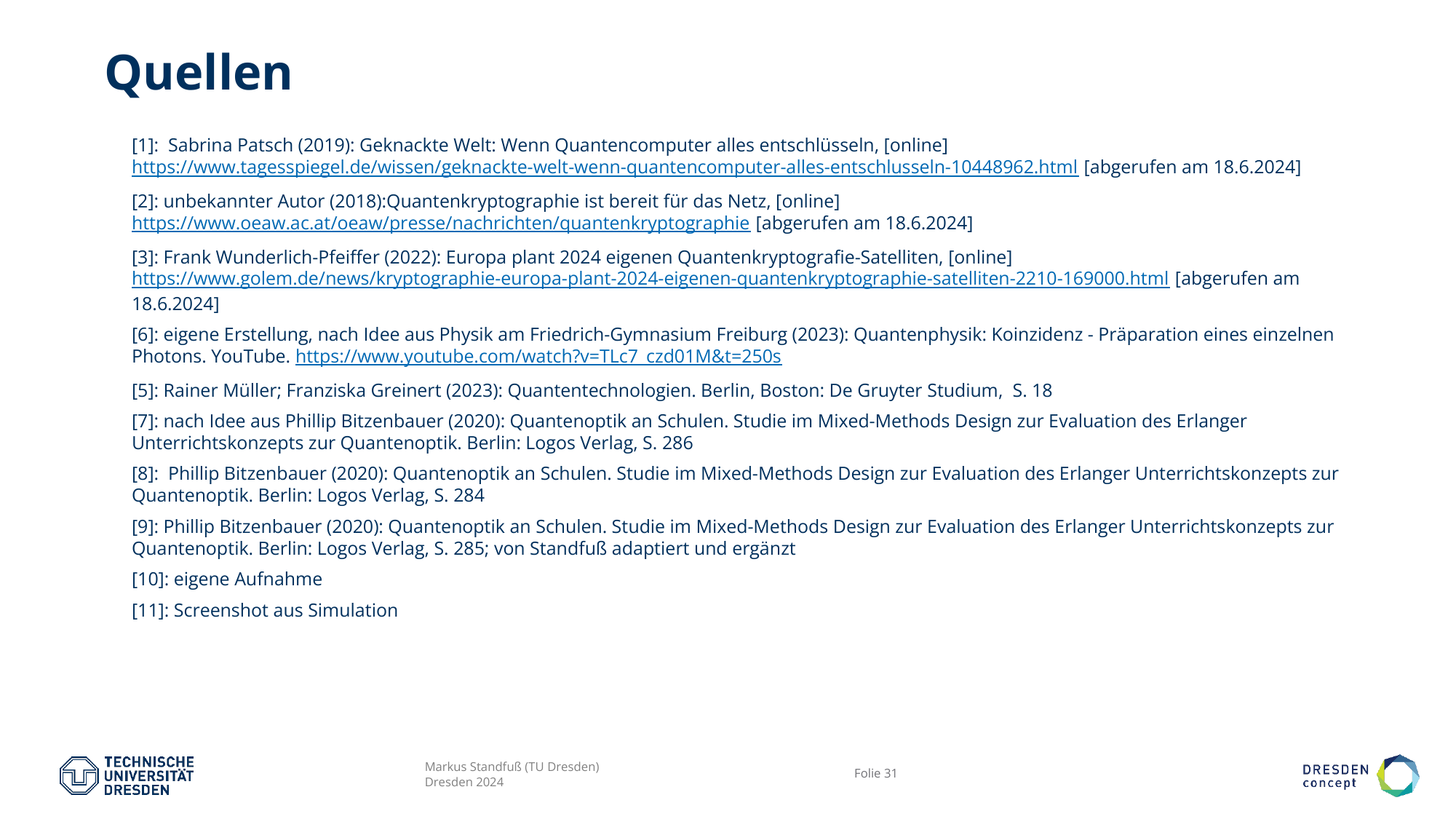

# Quellen
[1]:  Sabrina Patsch (2019): Geknackte Welt: Wenn Quantencomputer alles entschlüsseln, [online] https://www.tagesspiegel.de/wissen/geknackte-welt-wenn-quantencomputer-alles-entschlusseln-10448962.html [abgerufen am 18.6.2024]
[2]: unbekannter Autor (2018):Quantenkryptographie ist bereit für das Netz, [online] https://www.oeaw.ac.at/oeaw/presse/nachrichten/quantenkryptographie [abgerufen am 18.6.2024]
[3]: Frank Wunderlich-Pfeiffer (2022): Europa plant 2024 eigenen Quantenkryptografie-Satelliten, [online]  https://www.golem.de/news/kryptographie-europa-plant-2024-eigenen-quantenkryptographie-satelliten-2210-169000.html [abgerufen am 18.6.2024]
[6]: eigene Erstellung, nach Idee aus Physik am Friedrich-Gymnasium Freiburg (2023): Quantenphysik: Koinzidenz - Präparation eines einzelnen Photons. YouTube. https://www.youtube.com/watch?v=TLc7_czd01M&t=250s
[5]: Rainer Müller; Franziska Greinert (2023): Quantentechnologien. Berlin, Boston: De Gruyter Studium,  S. 18
[7]: nach Idee aus Phillip Bitzenbauer (2020): Quantenoptik an Schulen. Studie im Mixed-Methods Design zur Evaluation des Erlanger Unterrichtskonzepts zur Quantenoptik. Berlin: Logos Verlag, S. 286
[8]:  Phillip Bitzenbauer (2020): Quantenoptik an Schulen. Studie im Mixed-Methods Design zur Evaluation des Erlanger Unterrichtskonzepts zur Quantenoptik. Berlin: Logos Verlag, S. 284
[9]: Phillip Bitzenbauer (2020): Quantenoptik an Schulen. Studie im Mixed-Methods Design zur Evaluation des Erlanger Unterrichtskonzepts zur Quantenoptik. Berlin: Logos Verlag, S. 285; von Standfuß adaptiert und ergänzt
[10]: eigene Aufnahme
[11]: Screenshot aus Simulation